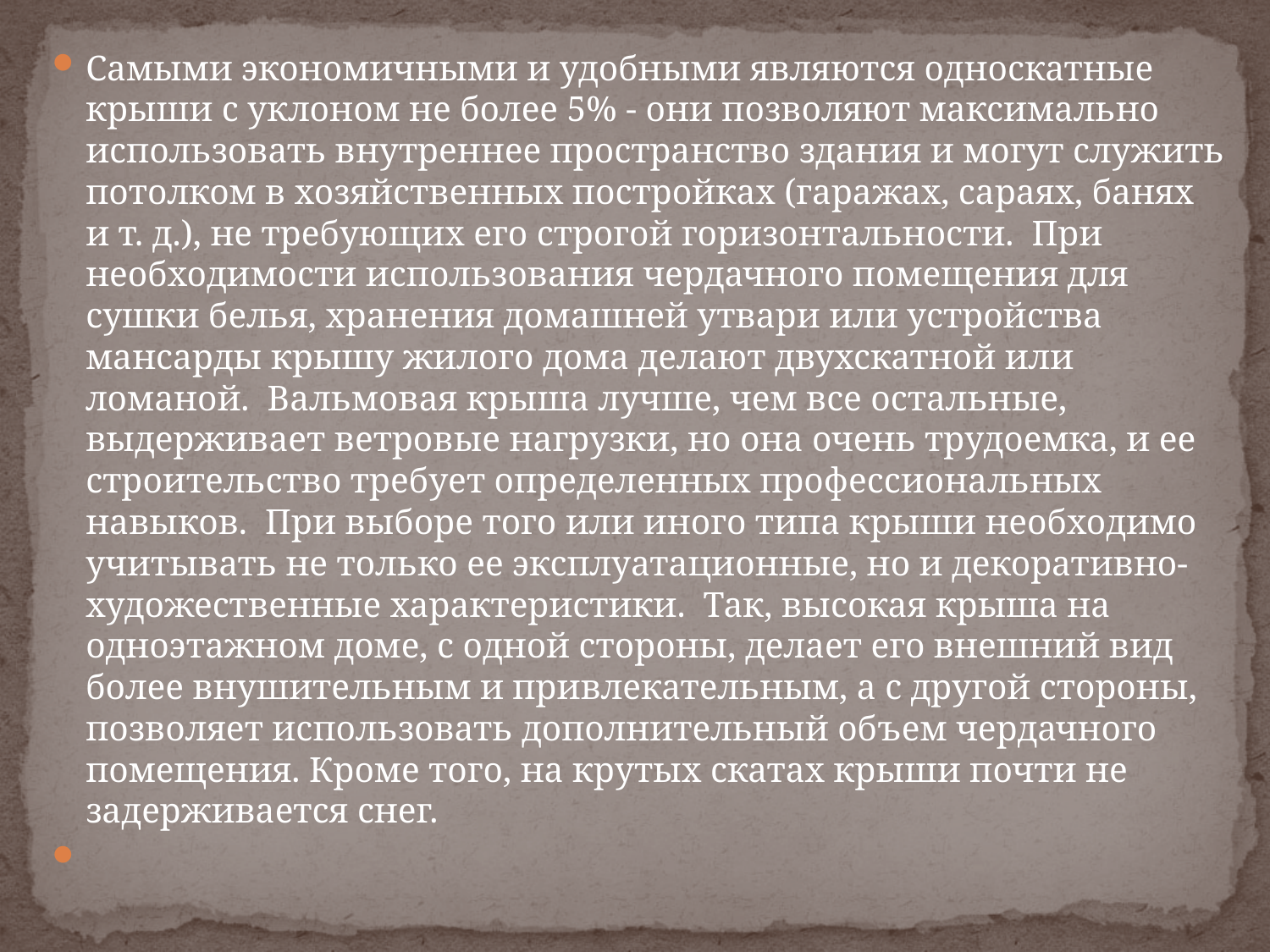

Самыми экономичными и удобными являются односкатные крыши с уклоном не более 5% - они позволяют максимально использовать внутреннее пространство здания и могут служить потолком в хозяйственных постройках (гаражах, сараях, банях и т. д.), не требующих его строгой горизонтальности.  При необходимости использования чердачного помещения для сушки белья, хранения домашней утвари или устройства мансарды крышу жилого дома делают двухскатной или ломаной.  Вальмовая крыша лучше, чем все остальные, выдерживает ветровые нагрузки, но она очень трудоемка, и ее строительство требует определенных профессиональных навыков.  При выборе того или иного типа крыши необходимо учитывать не только ее эксплуатационные, но и декоративно-художественные характеристики.  Так, высокая крыша на одноэтажном доме, с одной стороны, делает его внешний вид более внушительным и привлекательным, а с другой стороны, позволяет использовать дополнительный объем чердачного помещения. Кроме того, на крутых скатах крыши почти не задерживается снег.